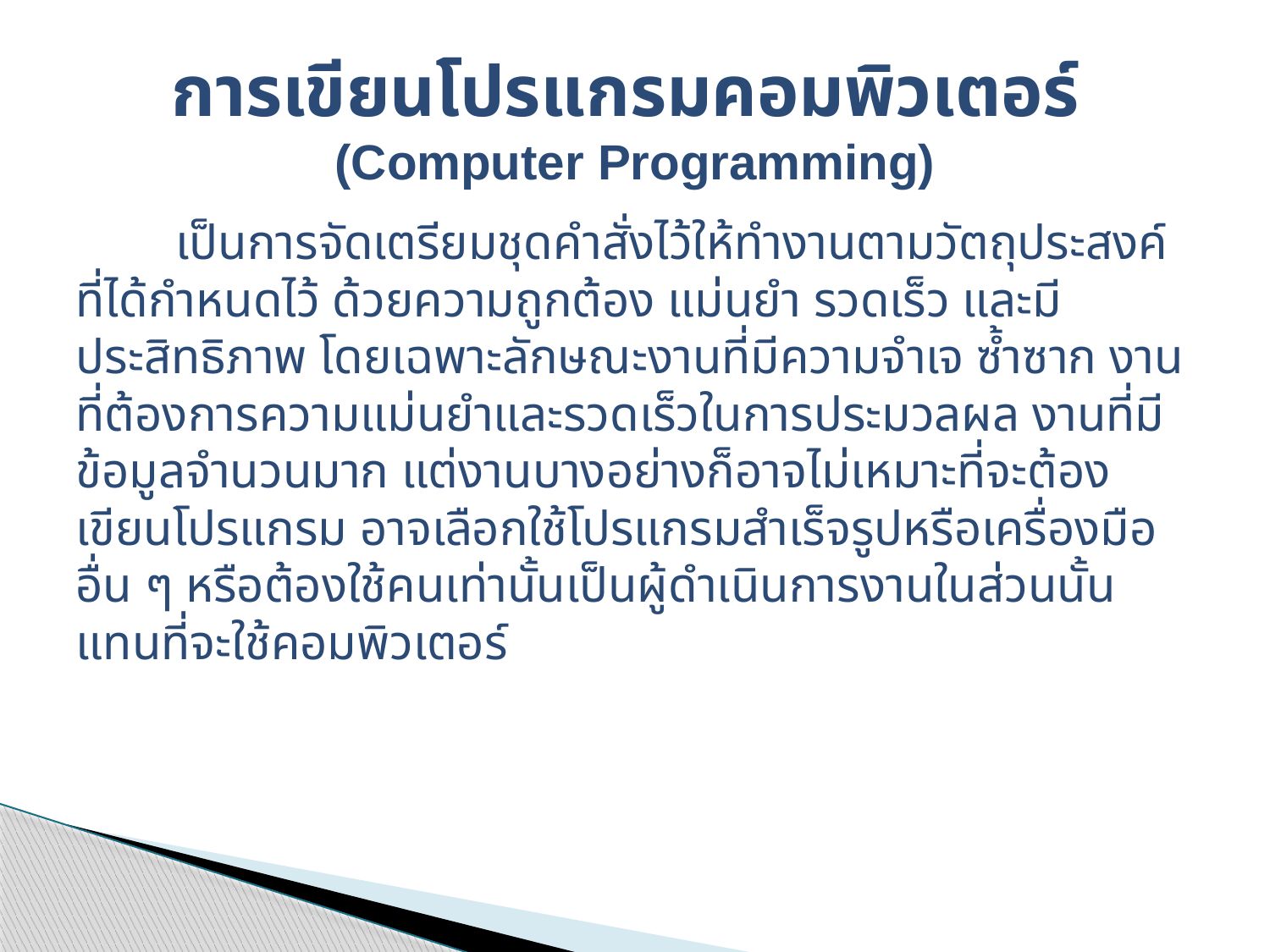

# การเขียนโปรแกรมคอมพิวเตอร์ (Computer Programming)
        เป็นการจัดเตรียมชุดคำสั่งไว้ให้ทำงานตามวัตถุประสงค์ที่ได้กำหนดไว้ ด้วยความถูกต้อง แม่นยำ รวดเร็ว และมีประสิทธิภาพ โดยเฉพาะลักษณะงานที่มีความจำเจ ซ้ำซาก งานที่ต้องการความแม่นยำและรวดเร็วในการประมวลผล งานที่มีข้อมูลจำนวนมาก แต่งานบางอย่างก็อาจไม่เหมาะที่จะต้องเขียนโปรแกรม อาจเลือกใช้โปรแกรมสำเร็จรูปหรือเครื่องมืออื่น ๆ หรือต้องใช้คนเท่านั้นเป็นผู้ดำเนินการงานในส่วนนั้นแทนที่จะใช้คอมพิวเตอร์